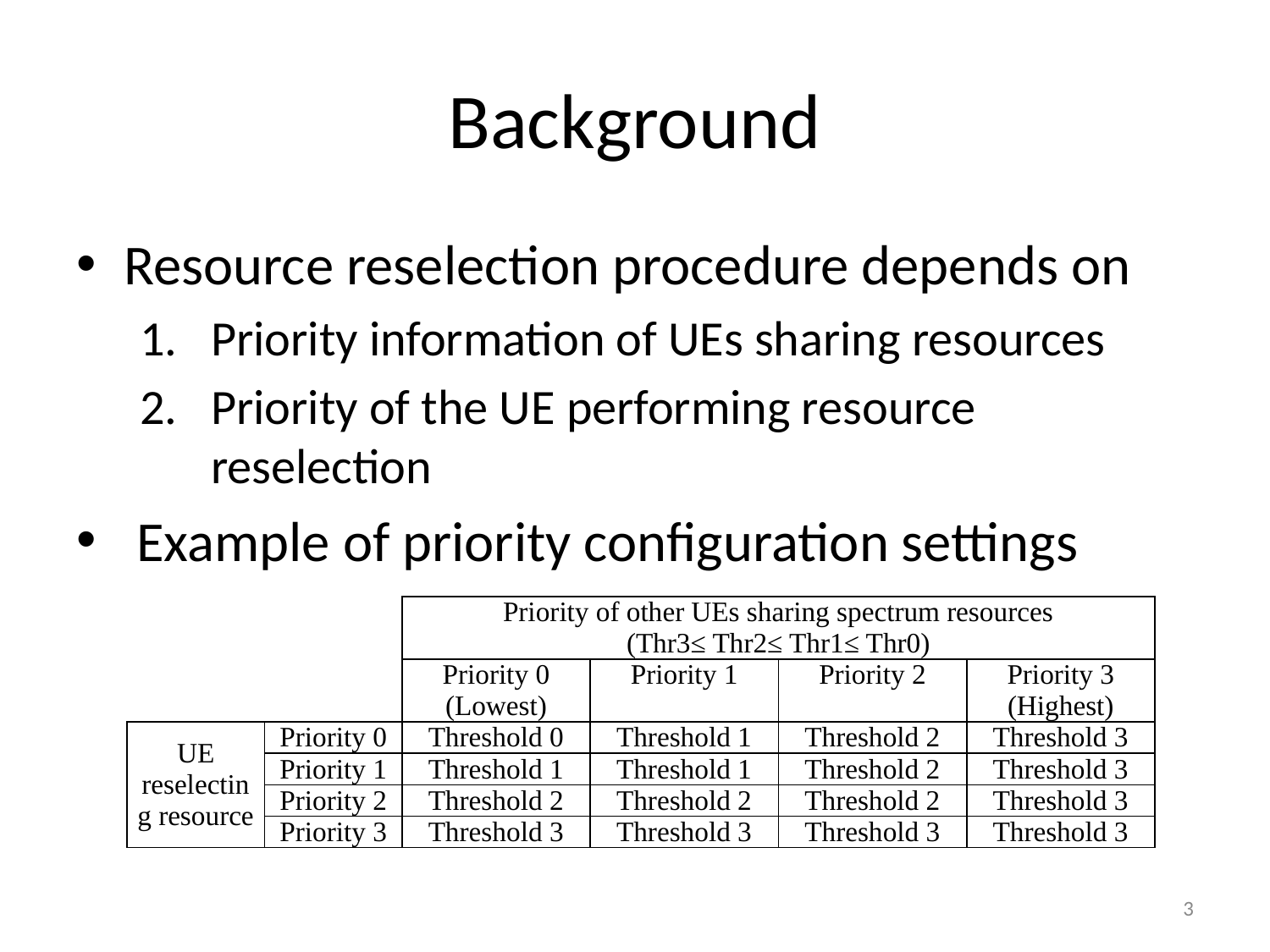

# Background
Resource reselection procedure depends on
Priority information of UEs sharing resources
Priority of the UE performing resource reselection
 Example of priority configuration settings
|  |  | Priority of other UEs sharing spectrum resources (Thr3≤ Thr2≤ Thr1≤ Thr0) |  |  |  |
| --- | --- | --- | --- | --- | --- |
|  |  | Priority 0 (Lowest) | Priority 1 | Priority 2 | Priority 3 (Highest) |
| UE reselecting resource | Priority 0 | Threshold 0 | Threshold 1 | Threshold 2 | Threshold 3 |
|  | Priority 1 | Threshold 1 | Threshold 1 | Threshold 2 | Threshold 3 |
|  | Priority 2 | Threshold 2 | Threshold 2 | Threshold 2 | Threshold 3 |
|  | Priority 3 | Threshold 3 | Threshold 3 | Threshold 3 | Threshold 3 |
3